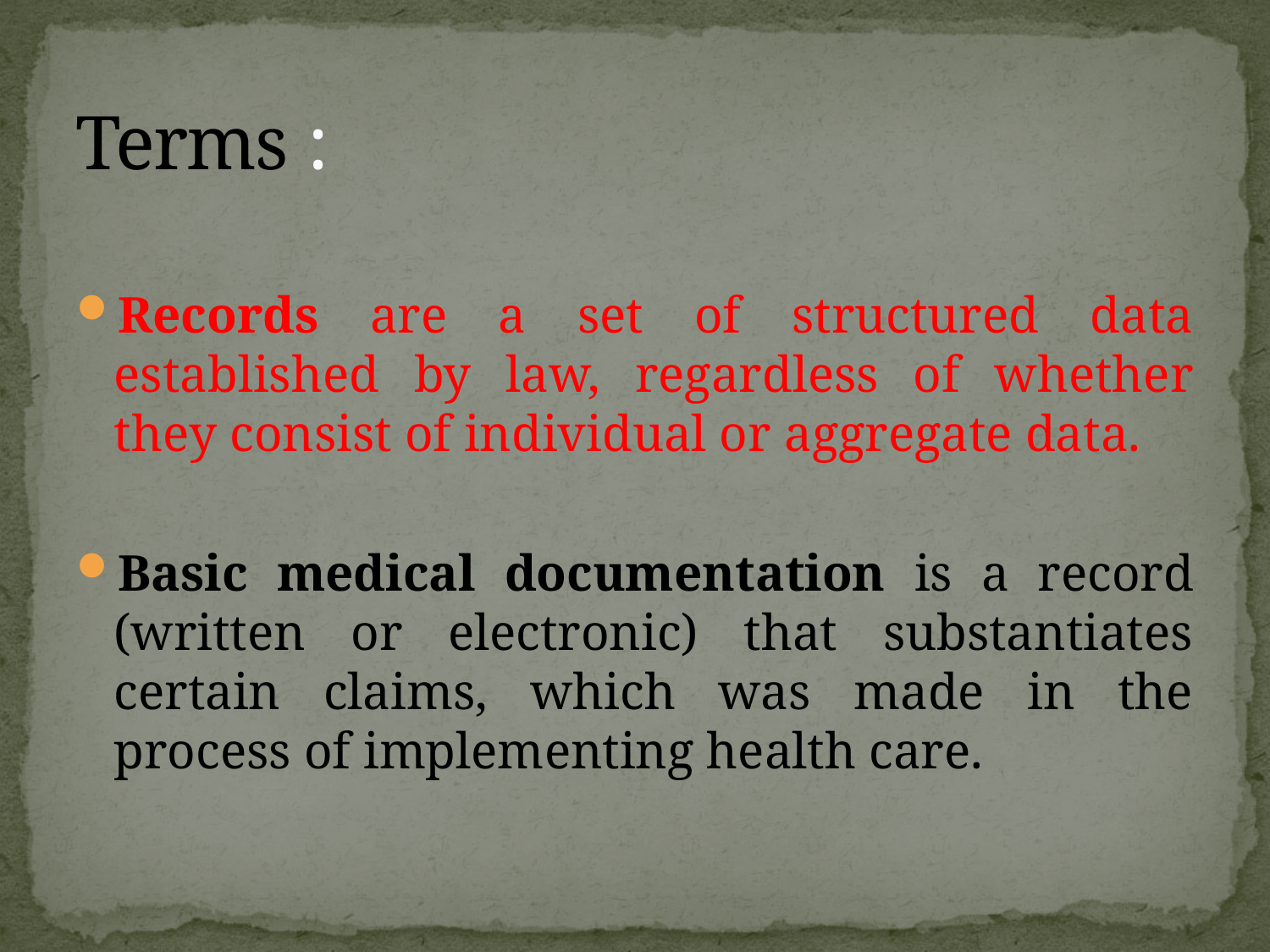

# Terms :

Records are a set of structured data established by law, regardless of whether they consist of individual or aggregate data.

Basic medical documentation is a record (written or electronic) that substantiates certain claims, which was made in the process of implementing health care.